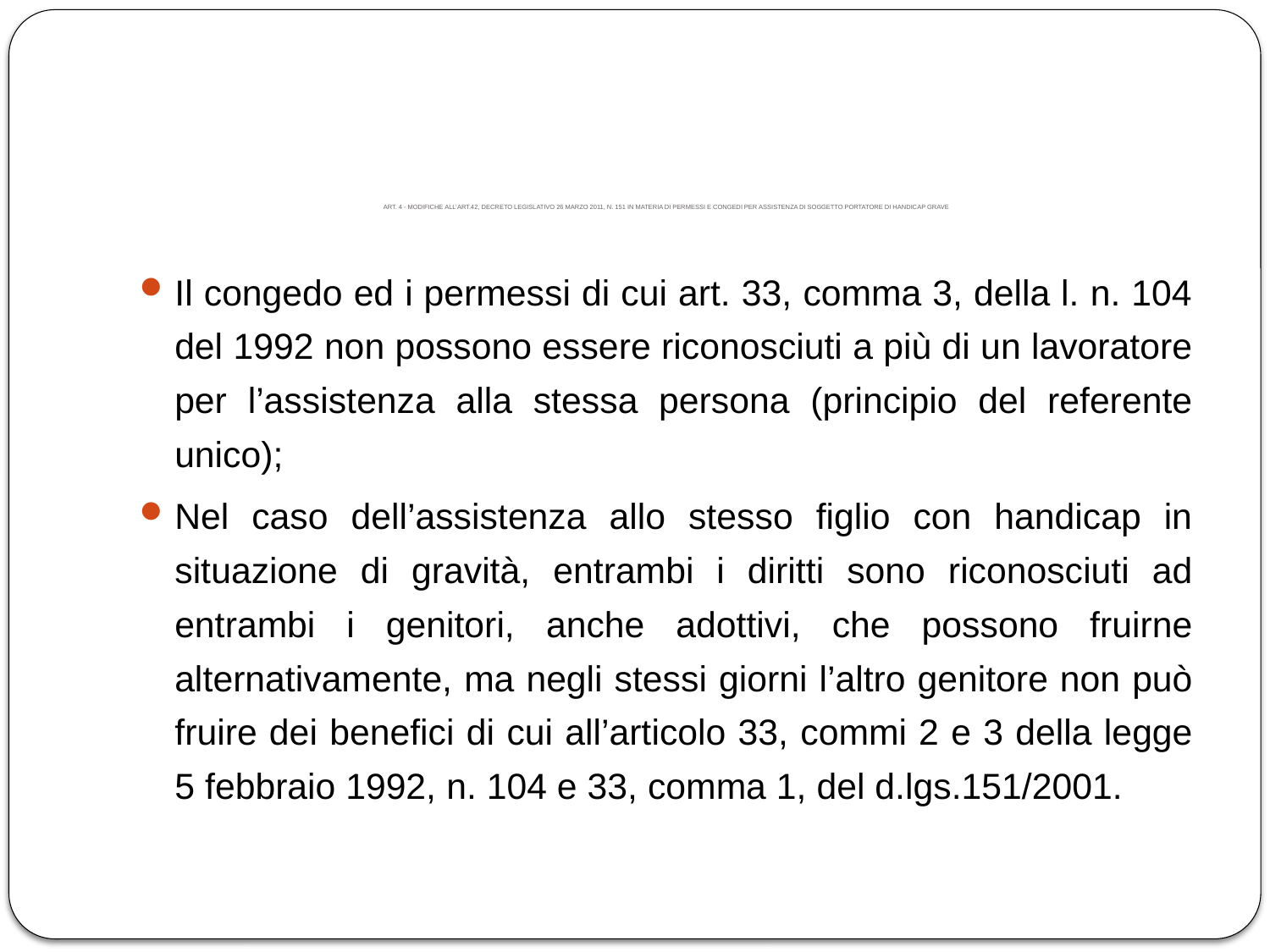

# Art. 4 - Modifiche all’art.42, decreto legislativo 26 marzo 2011, n. 151 in materia di permessi e congedi per assistenza di soggetto portatore di handicap grave

Il congedo ed i permessi di cui art. 33, comma 3, della l. n. 104 del 1992 non possono essere riconosciuti a più di un lavoratore per l’assistenza alla stessa persona (principio del referente unico);
Nel caso dell’assistenza allo stesso figlio con handicap in situazione di gravità, entrambi i diritti sono riconosciuti ad entrambi i genitori, anche adottivi, che possono fruirne alternativamente, ma negli stessi giorni l’altro genitore non può fruire dei benefici di cui all’articolo 33, commi 2 e 3 della legge 5 febbraio 1992, n. 104 e 33, comma 1, del d.lgs.151/2001.